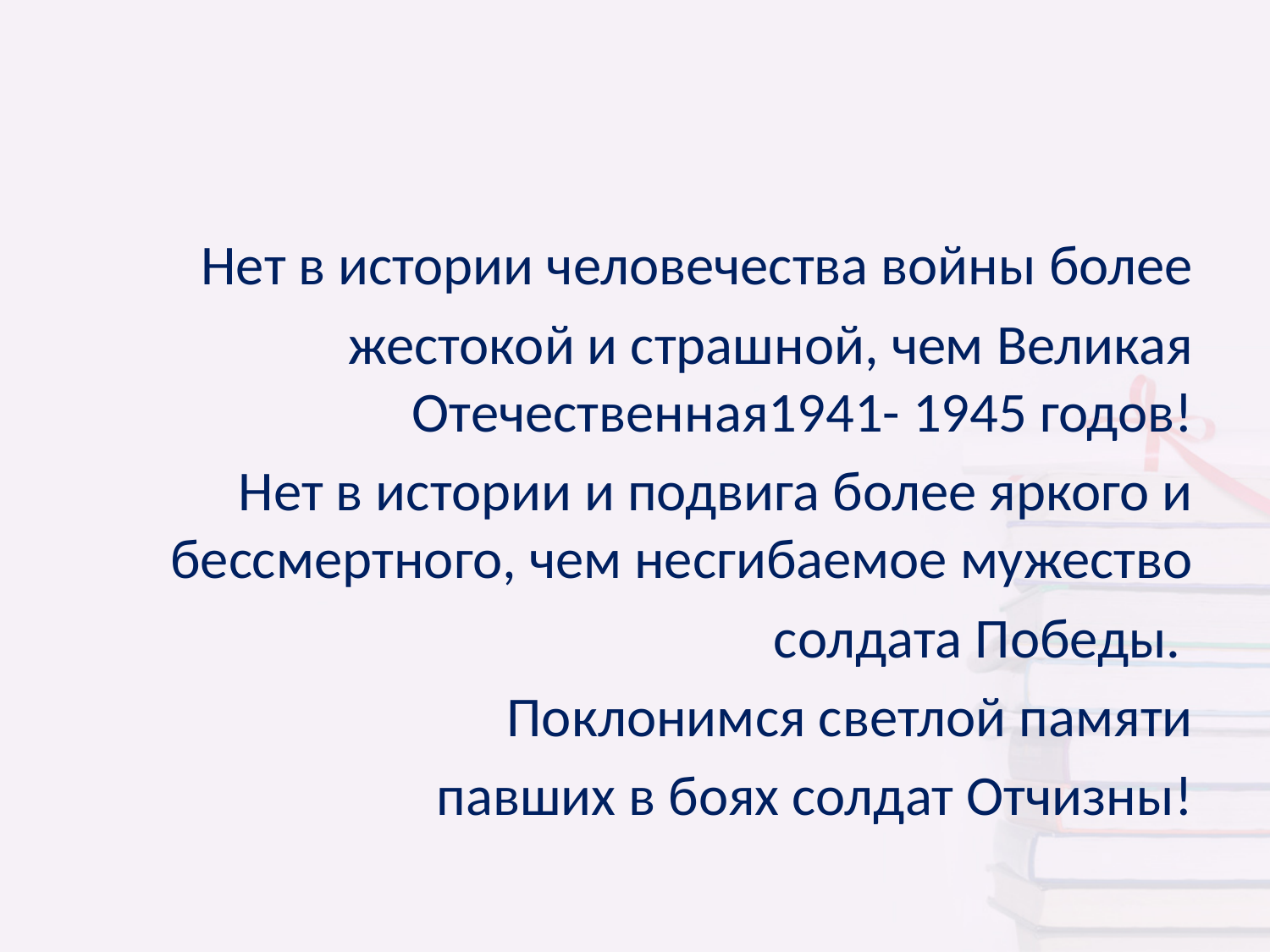

#
Нет в истории человечества войны более
жестокой и страшной, чем Великая Отечественная1941- 1945 годов!
 Нет в истории и подвига более яркого и бессмертного, чем несгибаемое мужество
солдата Победы.
Поклонимся светлой памяти
павших в боях солдат Отчизны!